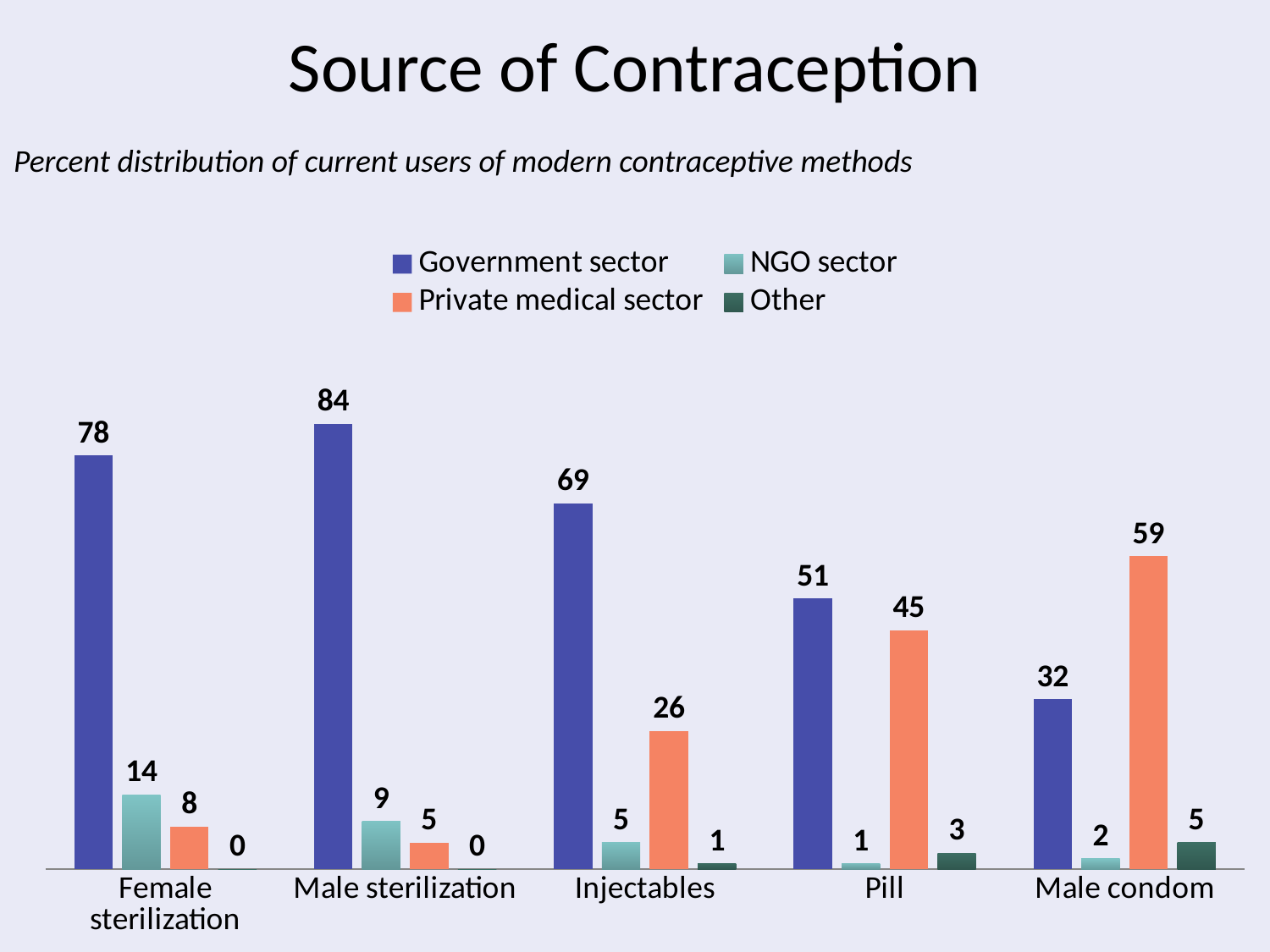

Source of Contraception
Percent distribution of current users of modern contraceptive methods

### Chart

| Category | Government sector | NGO sector | Private medical sector | Other |
|---|---|---|---|---|
| Female sterilization | 78.0 | 14.0 | 8.0 | 0.0 |
| Male sterilization | 84.0 | 9.0 | 5.0 | 0.0 |
| Injectables | 69.0 | 5.0 | 26.0 | 1.0 |
| Pill | 51.0 | 1.0 | 45.0 | 3.0 |
| Male condom | 32.0 | 2.0 | 59.0 | 5.0 |